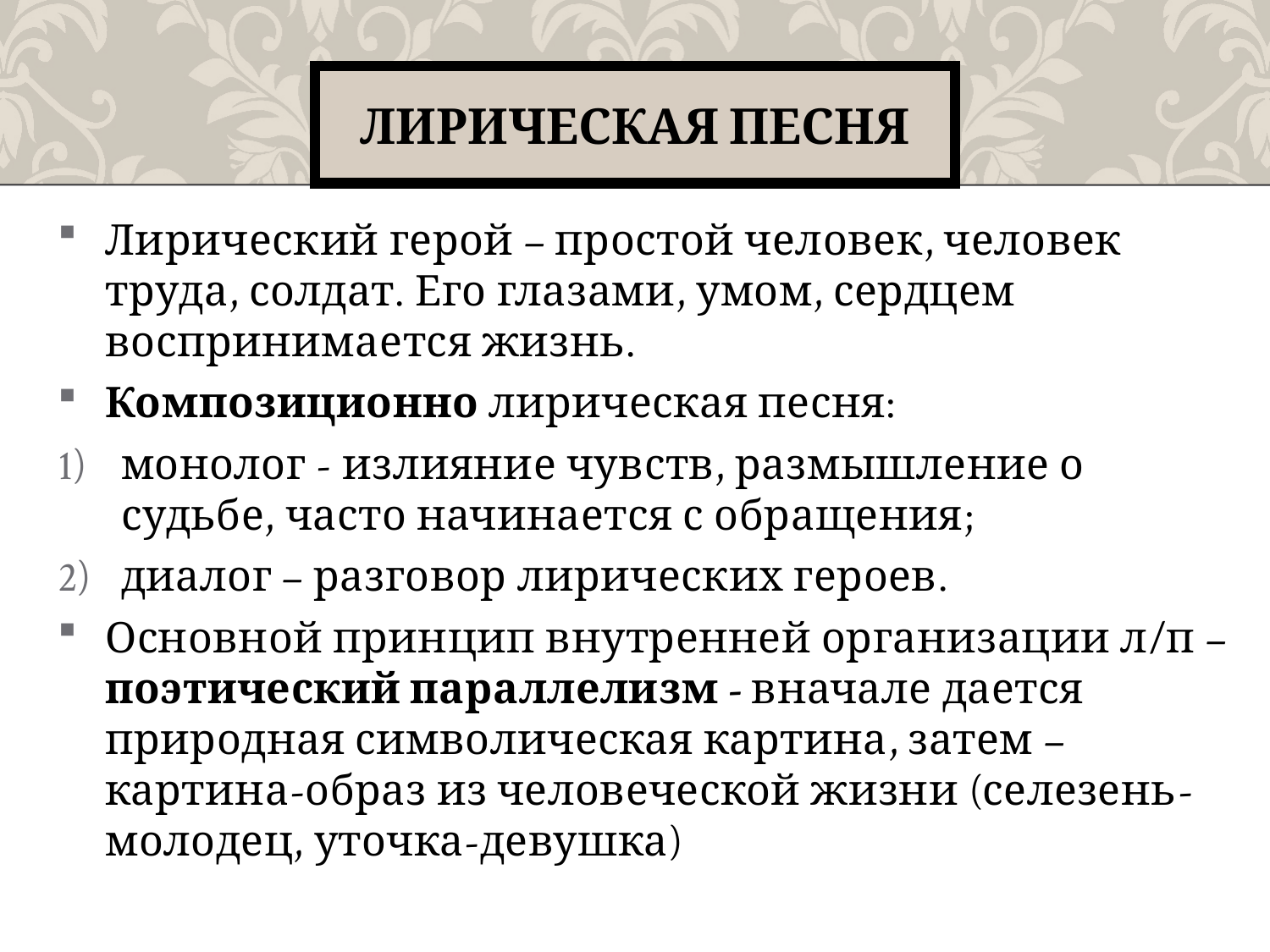

# Лирическая песня
Лирический герой – простой человек, человек труда, солдат. Его глазами, умом, сердцем воспринимается жизнь.
Композиционно лирическая песня:
монолог - излияние чувств, размышление о судьбе, часто начинается с обращения;
диалог – разговор лирических героев.
Основной принцип внутренней организации л/п –поэтический параллелизм - вначале дается природная символическая картина, затем – картина-образ из человеческой жизни (селезень-молодец, уточка-девушка)